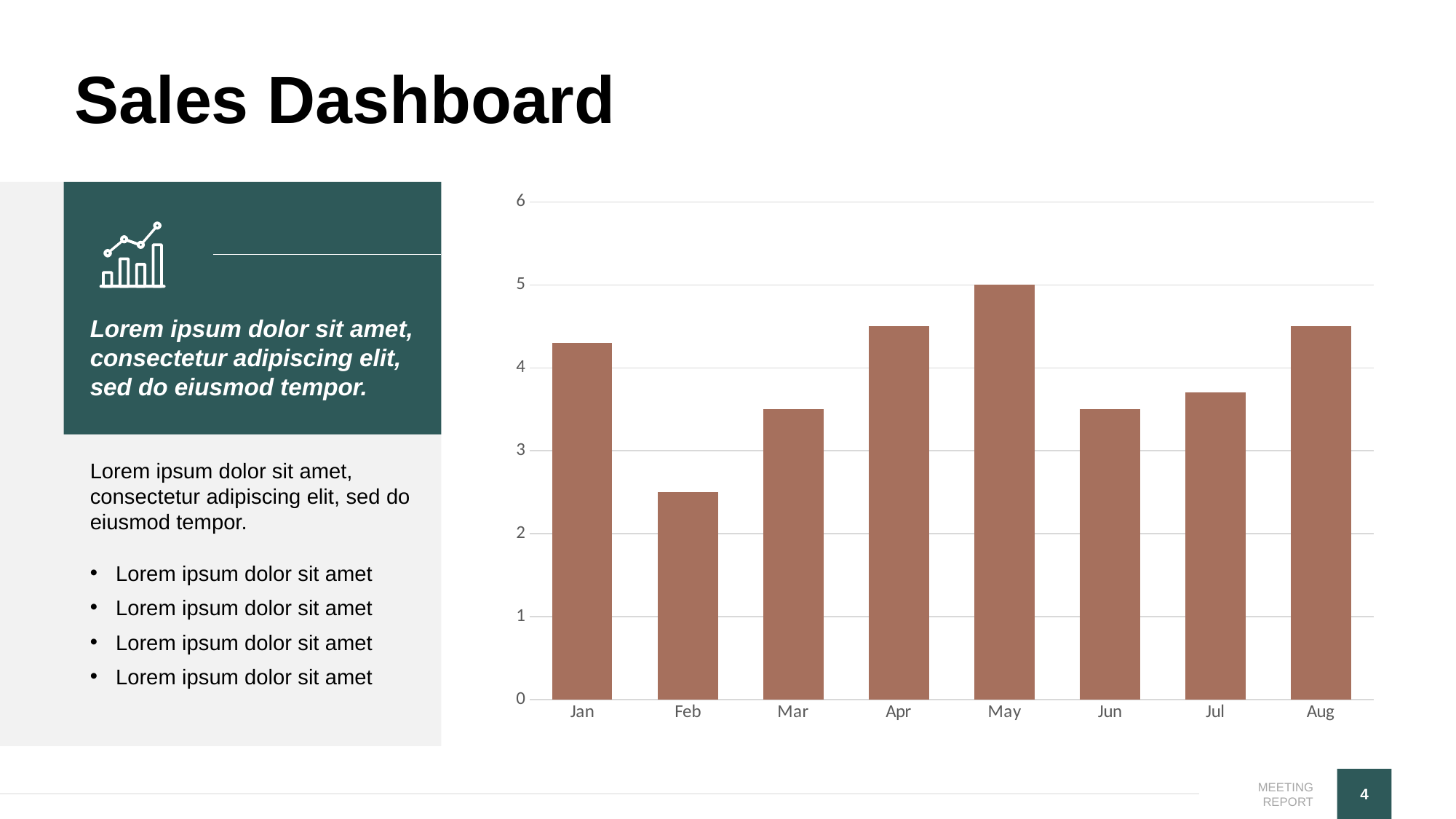

# Sales Dashboard

### Chart

| Category | Series 1 |
|---|---|
| Jan | 4.3 |
| Feb | 2.5 |
| Mar | 3.5 |
| Apr | 4.5 |
| May | 5.0 |
| Jun | 3.5 |
| Jul | 3.7 |
| Aug | 4.5 |

Lorem ipsum dolor sit amet, consectetur adipiscing elit, sed do eiusmod tempor.
Lorem ipsum dolor sit amet, consectetur adipiscing elit, sed do eiusmod tempor.
Lorem ipsum dolor sit amet
Lorem ipsum dolor sit amet
Lorem ipsum dolor sit amet
Lorem ipsum dolor sit amet